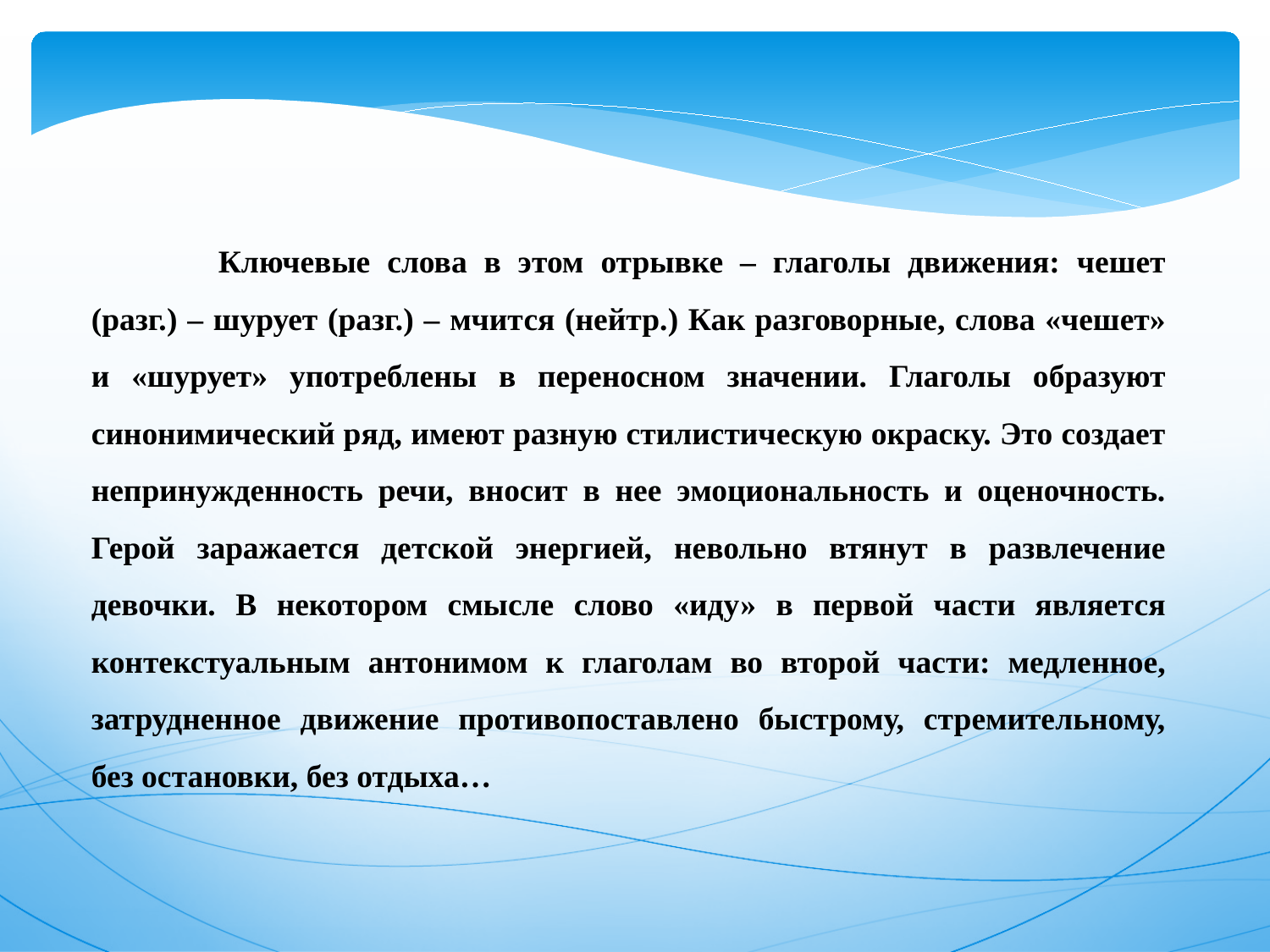

Ключевые слова в этом отрывке – глаголы движения: чешет (разг.) – шурует (разг.) – мчится (нейтр.) Как разговорные, слова «чешет» и «шурует» употреблены в переносном значении. Глаголы образуют синонимический ряд, имеют разную стилистическую окраску. Это создает непринужденность речи, вносит в нее эмоциональность и оценочность. Герой заражается детской энергией, невольно втянут в развлечение девочки. В некотором смысле слово «иду» в первой части является контекстуальным антонимом к глаголам во второй части: медленное, затрудненное движение противопоставлено быстрому, стремительному, без остановки, без отдыха…